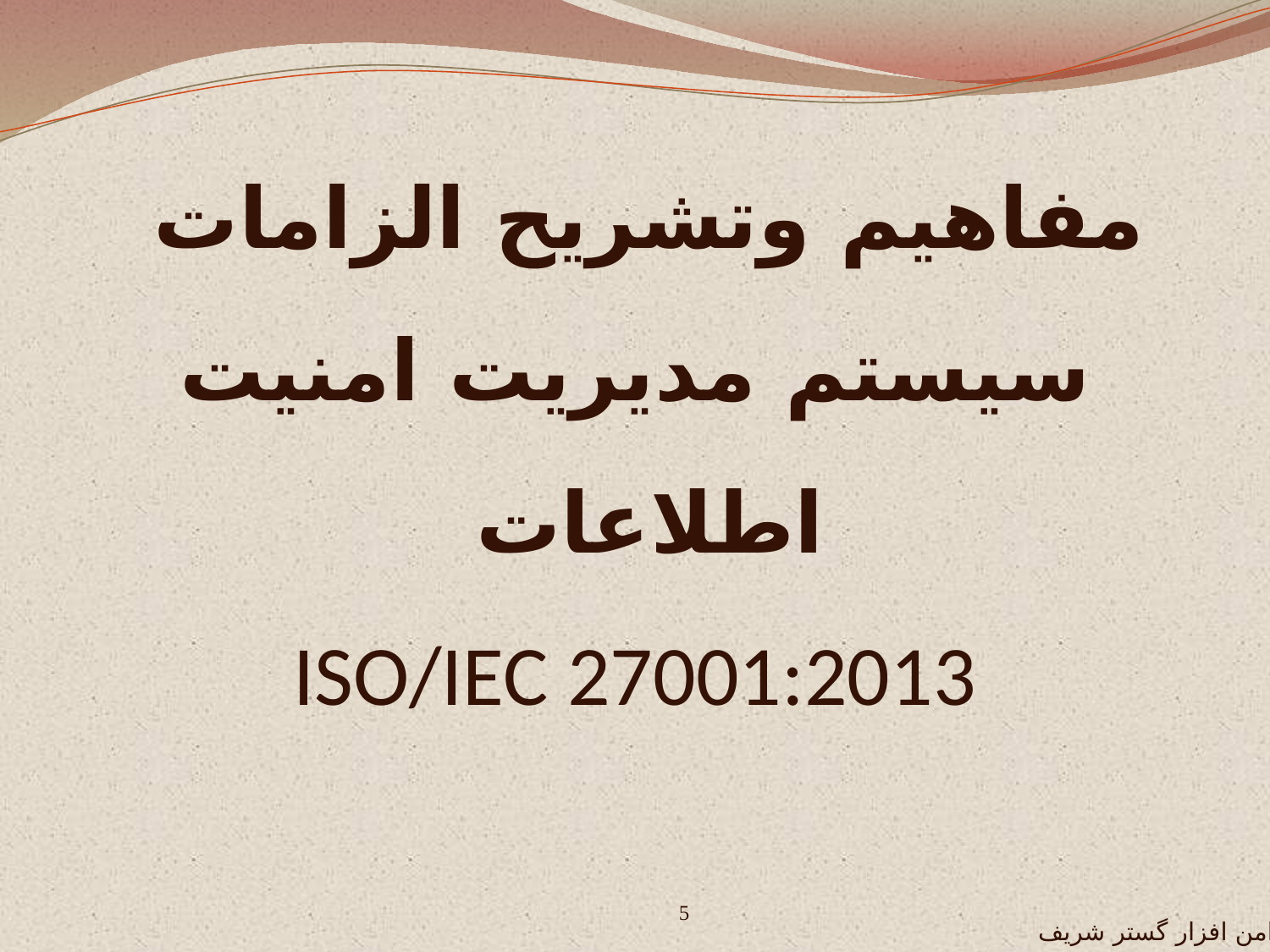

مفاهيم وتشريح الزامات
سيستم مديريت امنيت اطلاعات
ISO/IEC 27001:2013